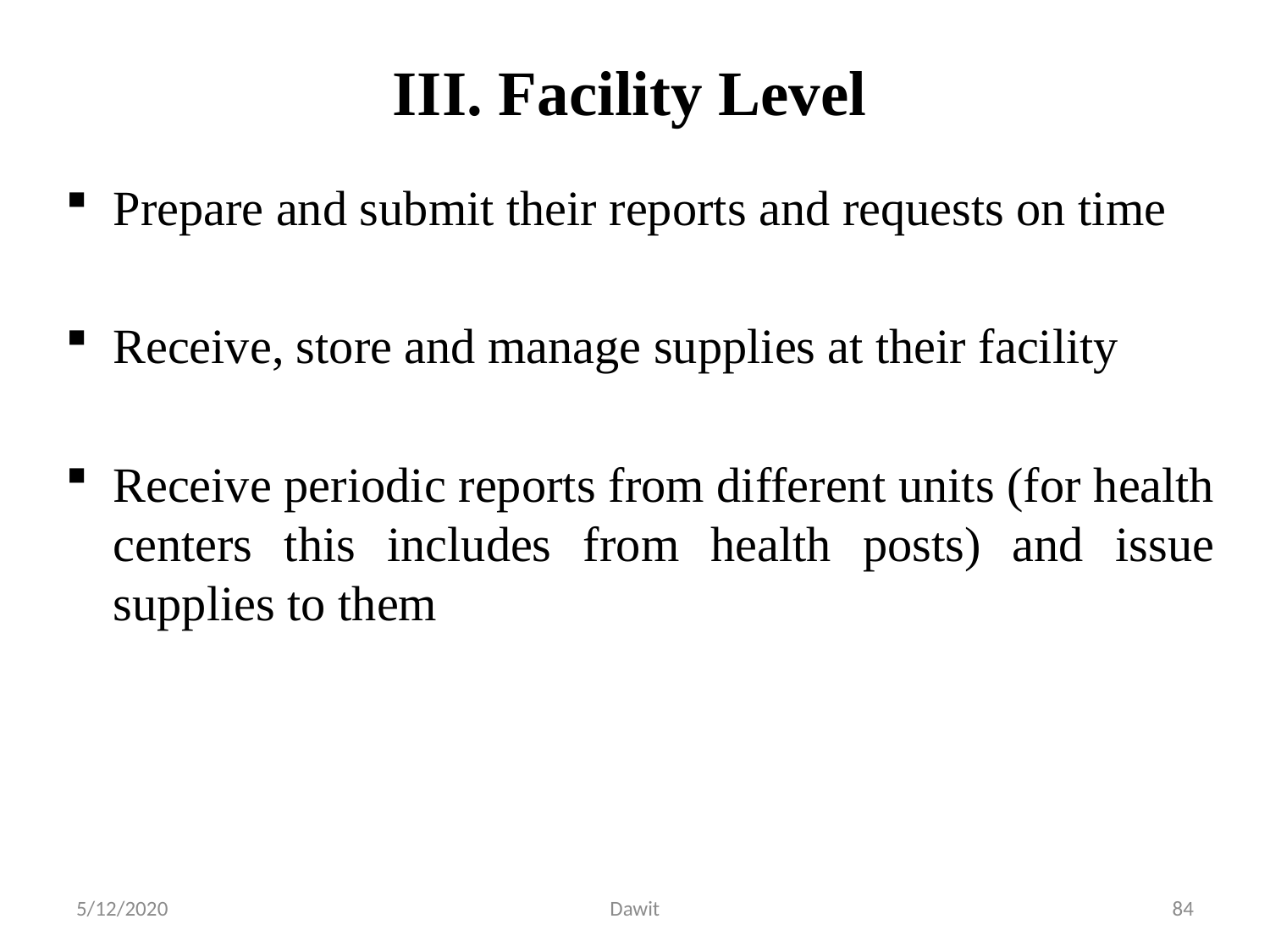

III. Facility Level
Prepare and submit their reports and requests on time

Receive, store and manage supplies at their facility

Receive periodic reports from different units (for health centers this includes from health posts) and issue supplies to them
5/12/2020
Dawit
84